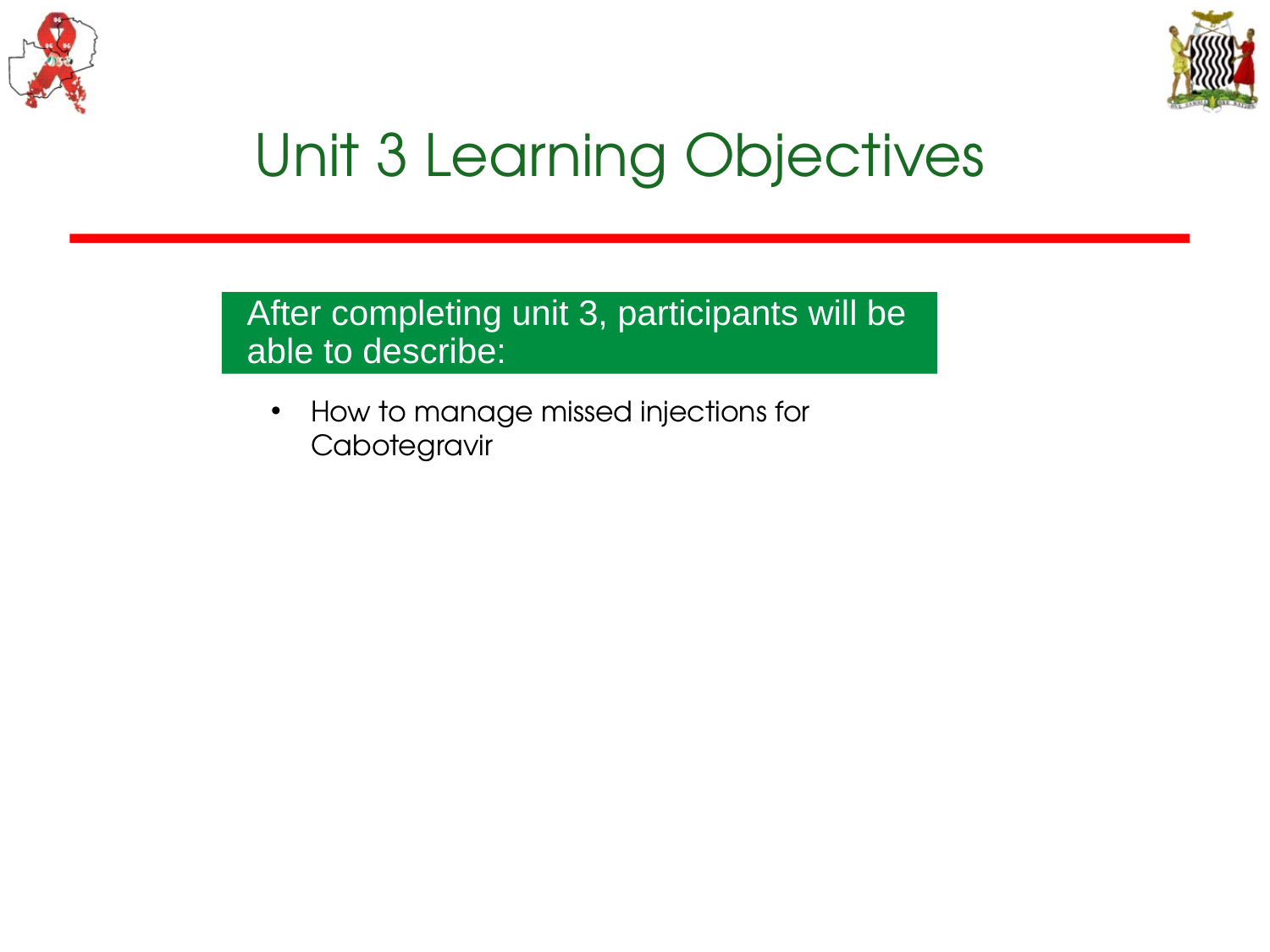

# Unit 3 Learning Objectives
After completing unit 3, participants will be able to describe:​

How to manage missed injections for Cabotegravir